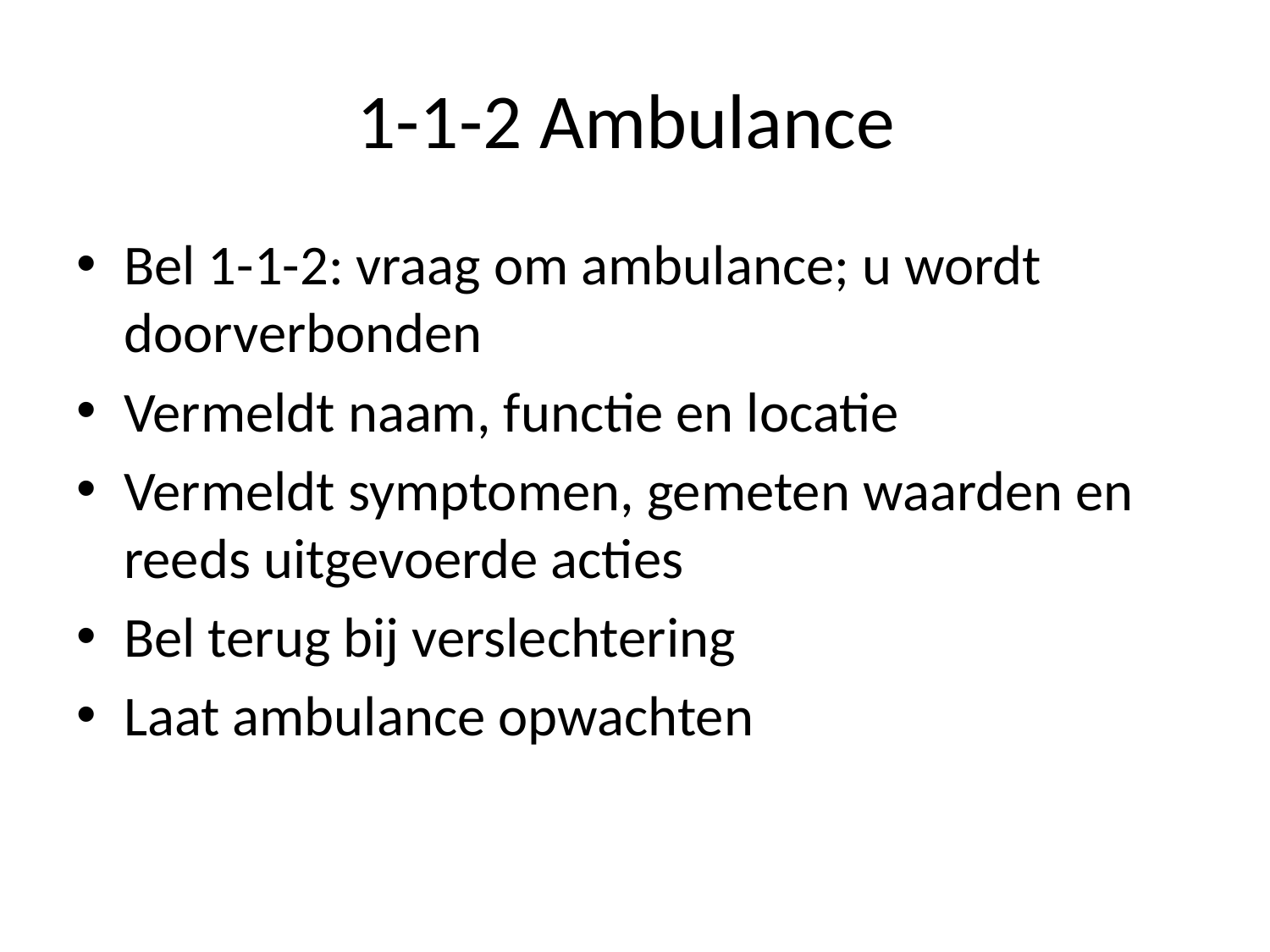

# 1-1-2 Ambulance
Bel 1-1-2: vraag om ambulance; u wordt doorverbonden
Vermeldt naam, functie en locatie
Vermeldt symptomen, gemeten waarden en reeds uitgevoerde acties
Bel terug bij verslechtering
Laat ambulance opwachten